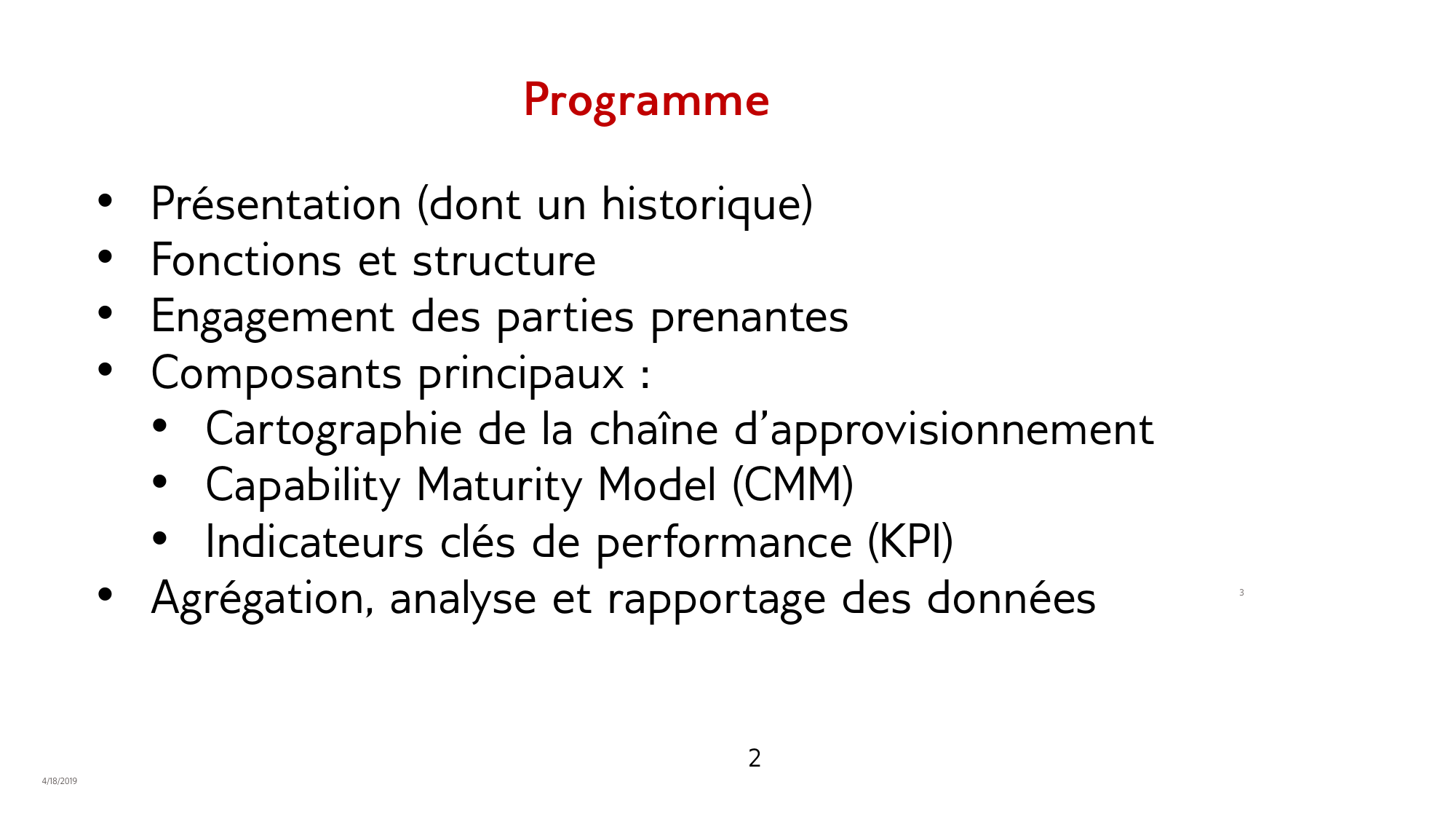

# Programme
Présentation (dont un historique)
Fonctions et structure
Engagement des parties prenantes
Composants principaux :
Cartographie de la chaîne d’approvisionnement
Capability Maturity Model (CMM)
Indicateurs clés de performance (KPI)
Agrégation, analyse et rapportage des données

2

3
4/18/2019